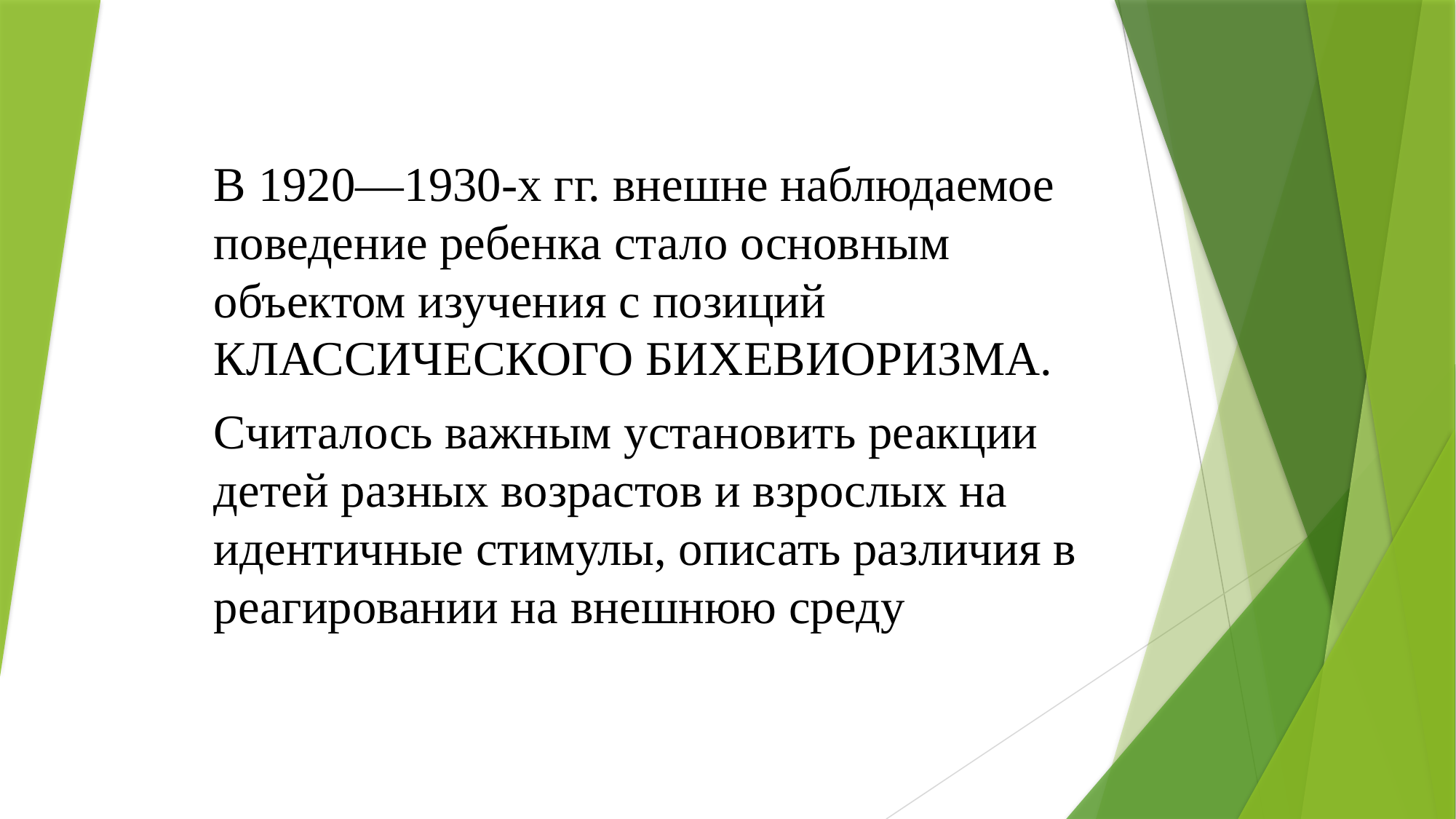

В 1920—1930-х гг. внешне наблюдаемое поведение ребенка стало основным объектом изучения с позиций КЛАССИЧЕСКОГО БИХЕВИОРИЗМА.
Считалось важным установить реакции детей разных возрастов и взрослых на идентичные стимулы, описать различия в реагировании на внешнюю среду